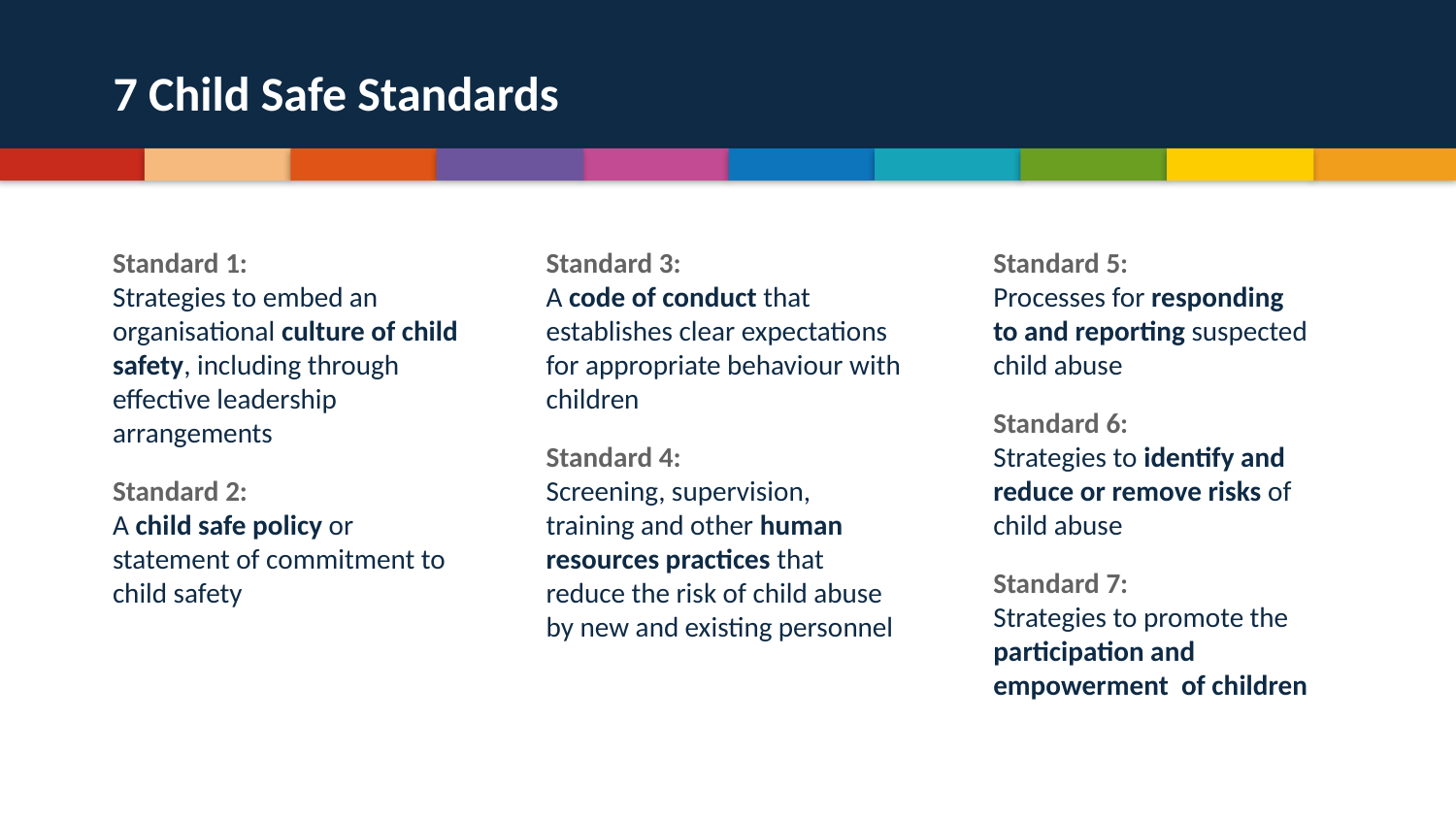

# 7 Child Safe Standards
Standard 1:
Strategies to embed an organisational culture of child safety, including through effective leadership arrangements
Standard 2:
A child safe policy or statement of commitment to child safety
Standard 3:
A code of conduct that establishes clear expectations for appropriate behaviour with children
Standard 4:
Screening, supervision, training and other human resources practices that reduce the risk of child abuse by new and existing personnel

Standard 5:
Processes for responding
to and reporting suspected child abuse
Standard 6:
Strategies to identify and reduce or remove risks of
child abuse
Standard 7:
Strategies to promote the participation and empowerment  of children